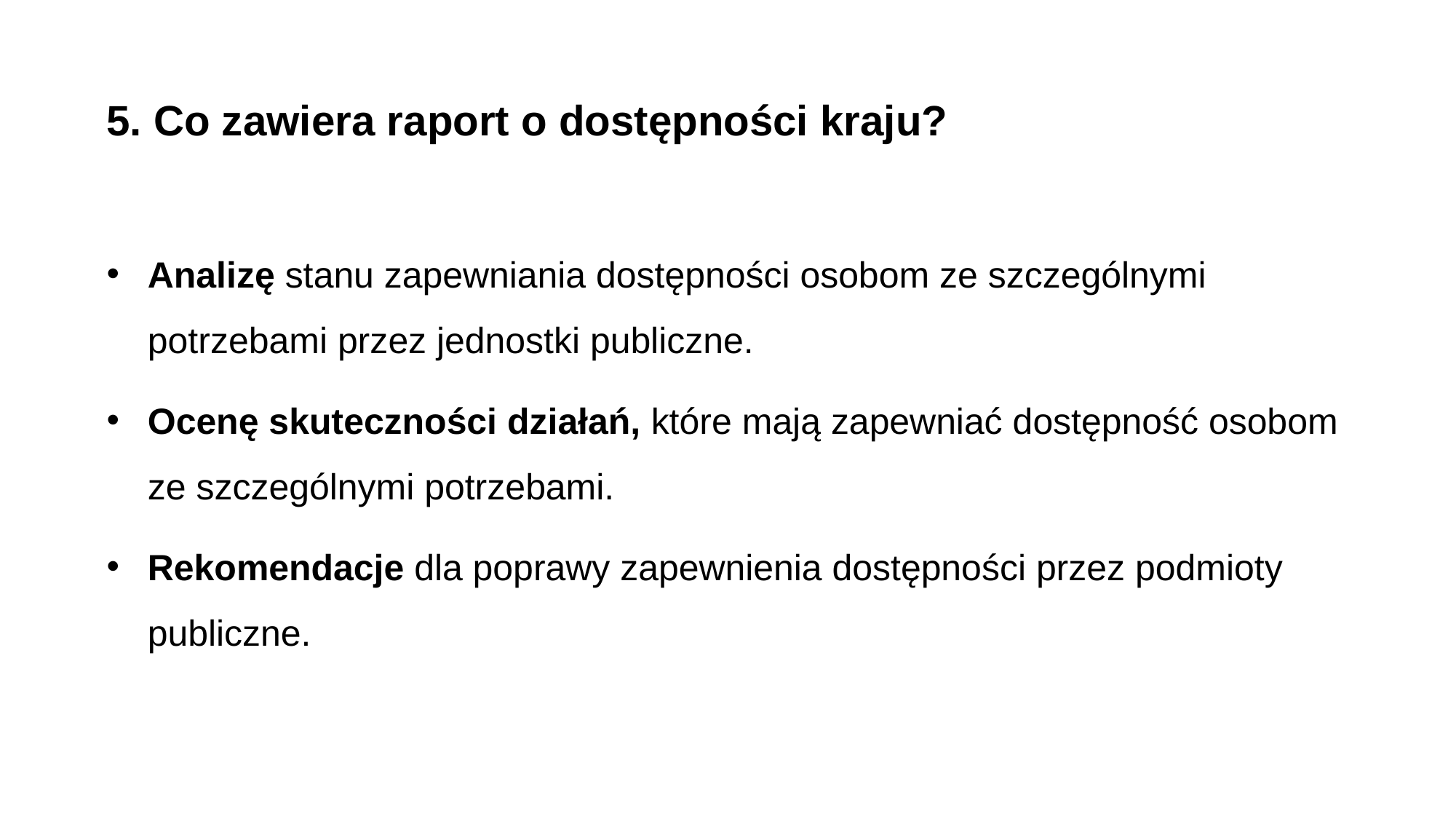

5. Co zawiera raport o dostępności kraju?
Analizę stanu zapewniania dostępności osobom ze szczególnymi potrzebami przez jednostki publiczne.
Ocenę skuteczności działań, które mają zapewniać dostępność osobom
ze szczególnymi potrzebami.
Rekomendacje dla poprawy zapewnienia dostępności przez podmioty publiczne.